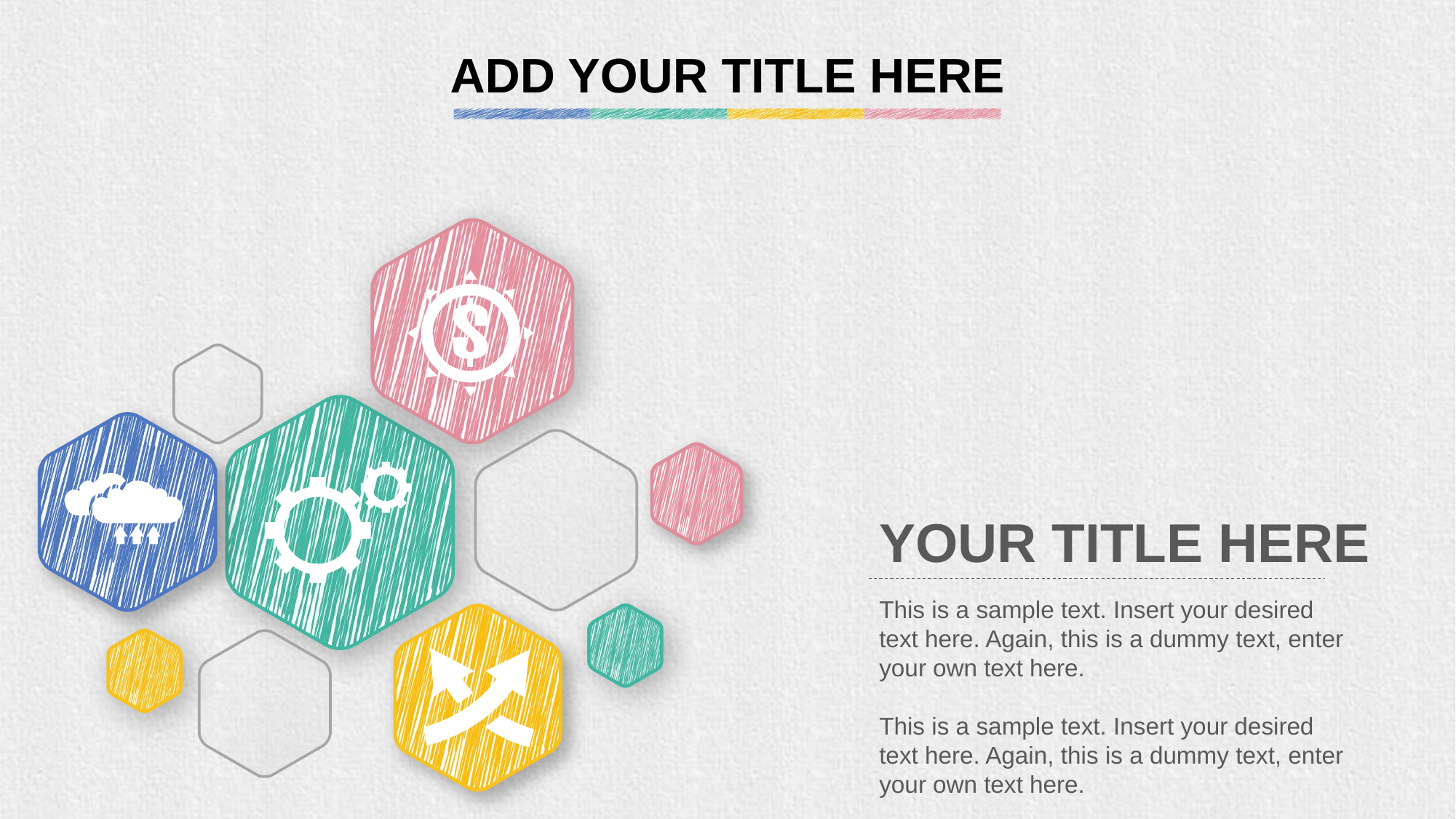

ADD YOUR TITLE HERE

YOUR TITLE HERE
This is a sample text. Insert your desired text here. Again, this is a dummy text, enter your own text here.

This is a sample text. Insert your desired text here. Again, this is a dummy text, enter your own text here.